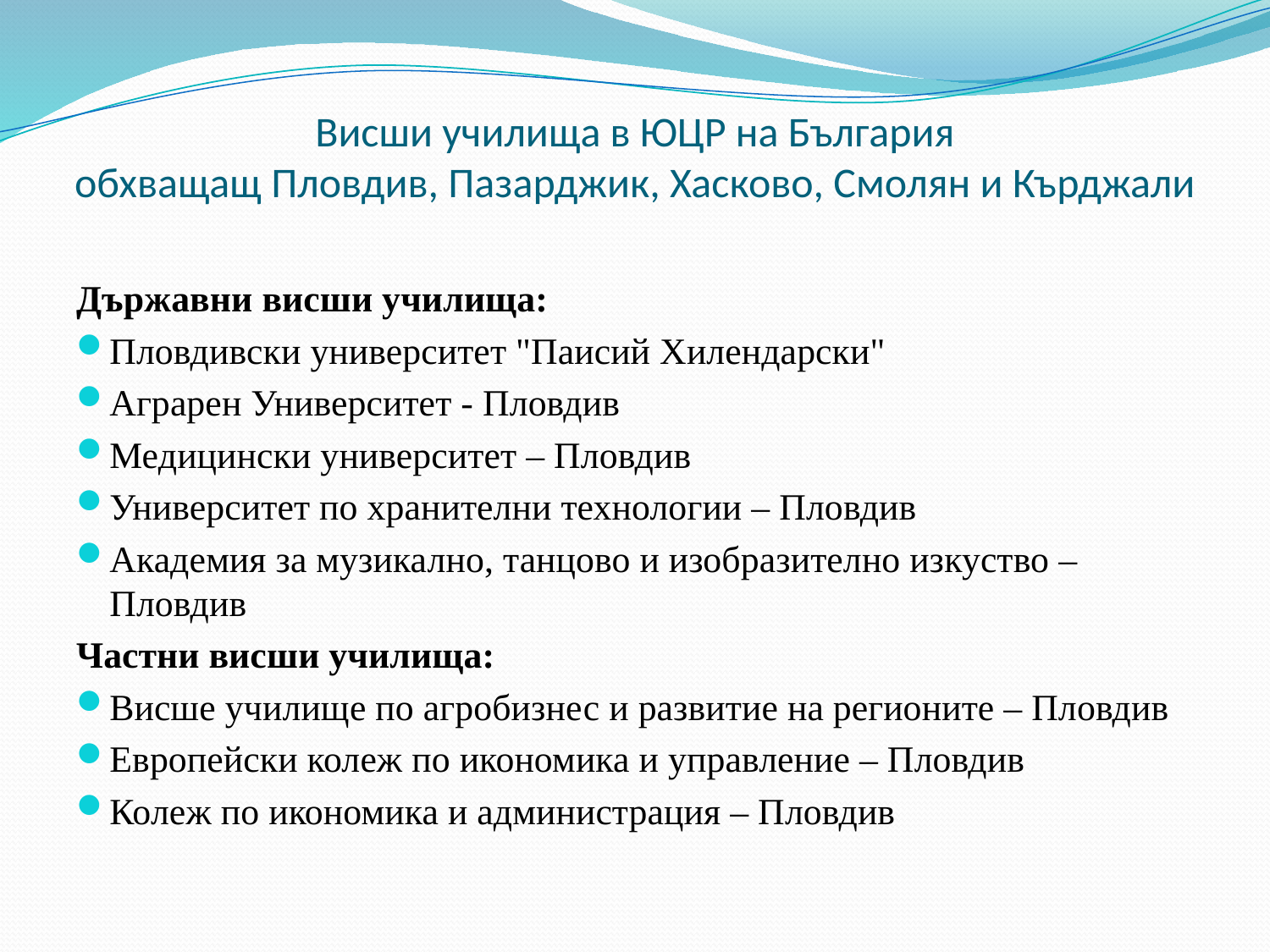

# Висши училища в ЮЦР на България обхващащ Пловдив, Пазарджик, Хасково, Смолян и Кърджали
Държавни висши училища:
Пловдивски университет "Паисий Хилендарски"
Аграрен Университет - Пловдив
Медицински университет – Пловдив
Университет по хранителни технологии – Пловдив
Академия за музикално, танцово и изобразително изкуство – Пловдив
Частни висши училища:
Висше училище по агробизнес и развитие на регионите – Пловдив
Европейски колеж по икономика и управление – Пловдив
Колеж по икономика и администрация – Пловдив